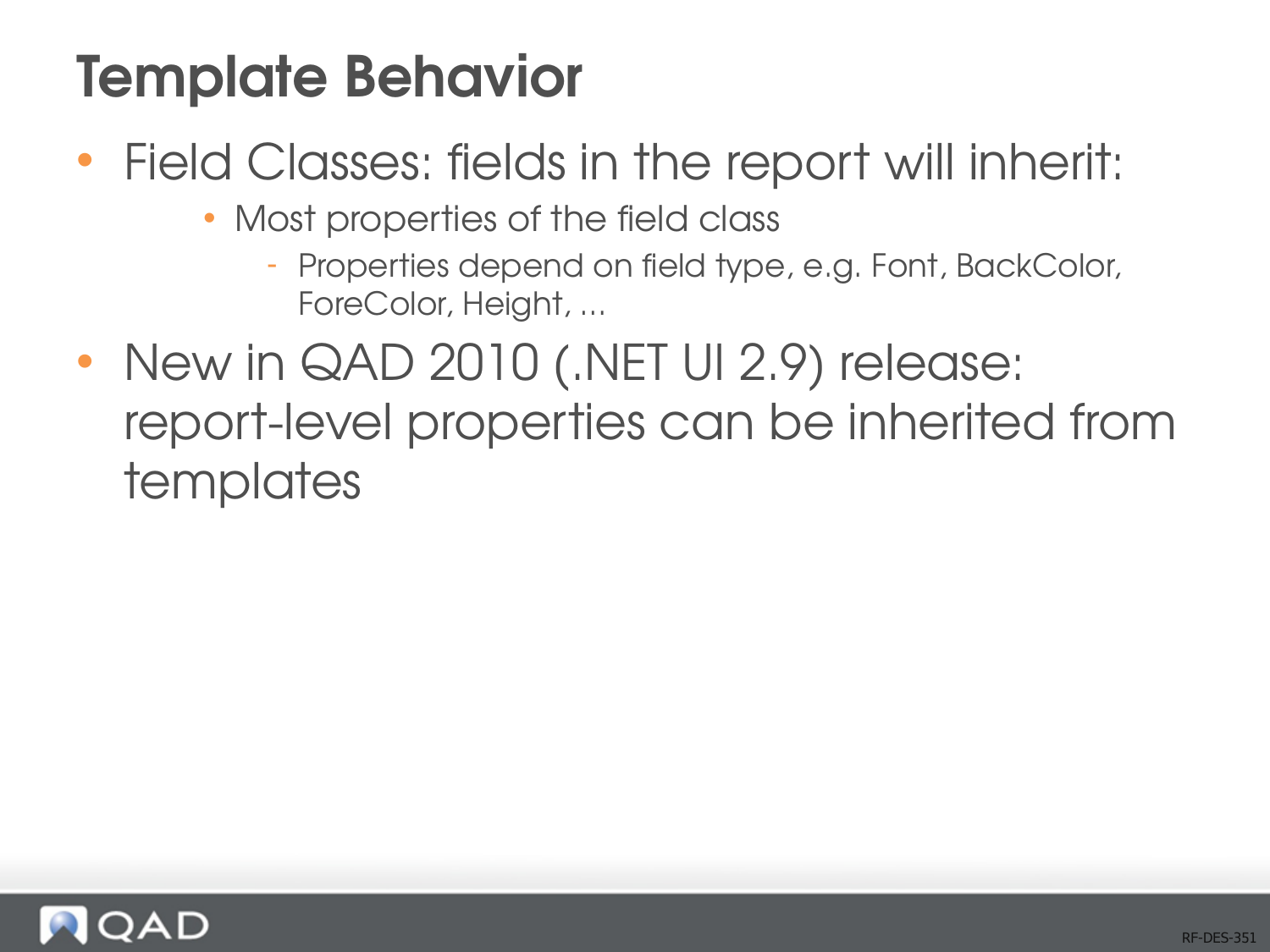

# Template Behavior
Field Classes: fields in the report will inherit:
Most properties of the field class
Properties depend on field type, e.g. Font, BackColor, ForeColor, Height, …
New in QAD 2010 (.NET UI 2.9) release: report-level properties can be inherited from templates
RF-DES-351